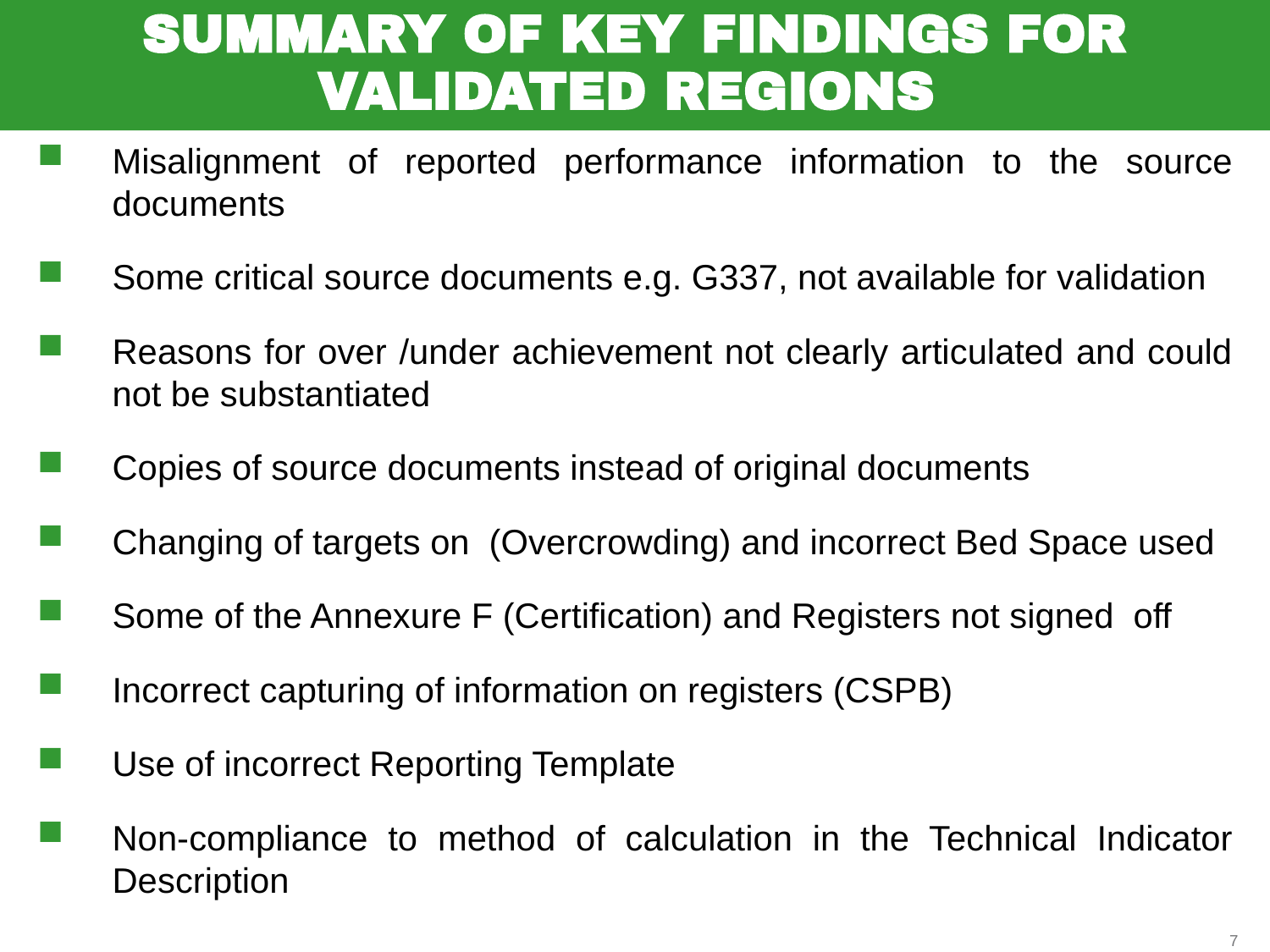

# SUMMARY OF KEY FINDINGS FOR VALIDATED REGIONS
Misalignment of reported performance information to the source documents
Some critical source documents e.g. G337, not available for validation
Reasons for over /under achievement not clearly articulated and could not be substantiated
Copies of source documents instead of original documents
Changing of targets on  (Overcrowding) and incorrect Bed Space used
Some of the Annexure F (Certification) and Registers not signed  off
Incorrect capturing of information on registers (CSPB)
Use of incorrect Reporting Template
Non-compliance to method of calculation in the Technical Indicator Description